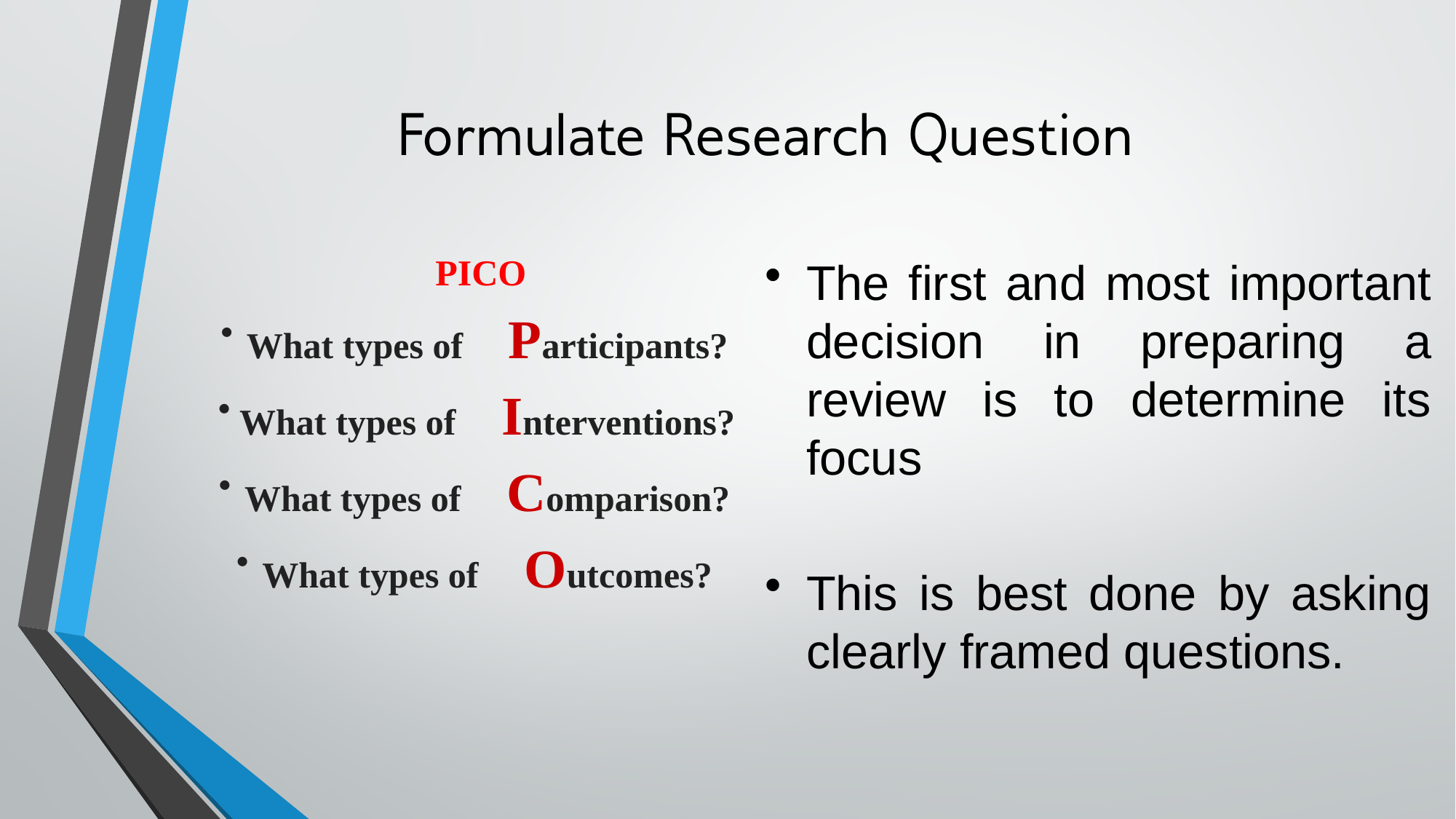

# Formulate Research Question
PICO
What types of     Participants?
What types of     Interventions?
What types of     Comparison?
What types of     Outcomes?
The first and most important decision in preparing a review is to determine its focus

This is best done by asking clearly framed questions.